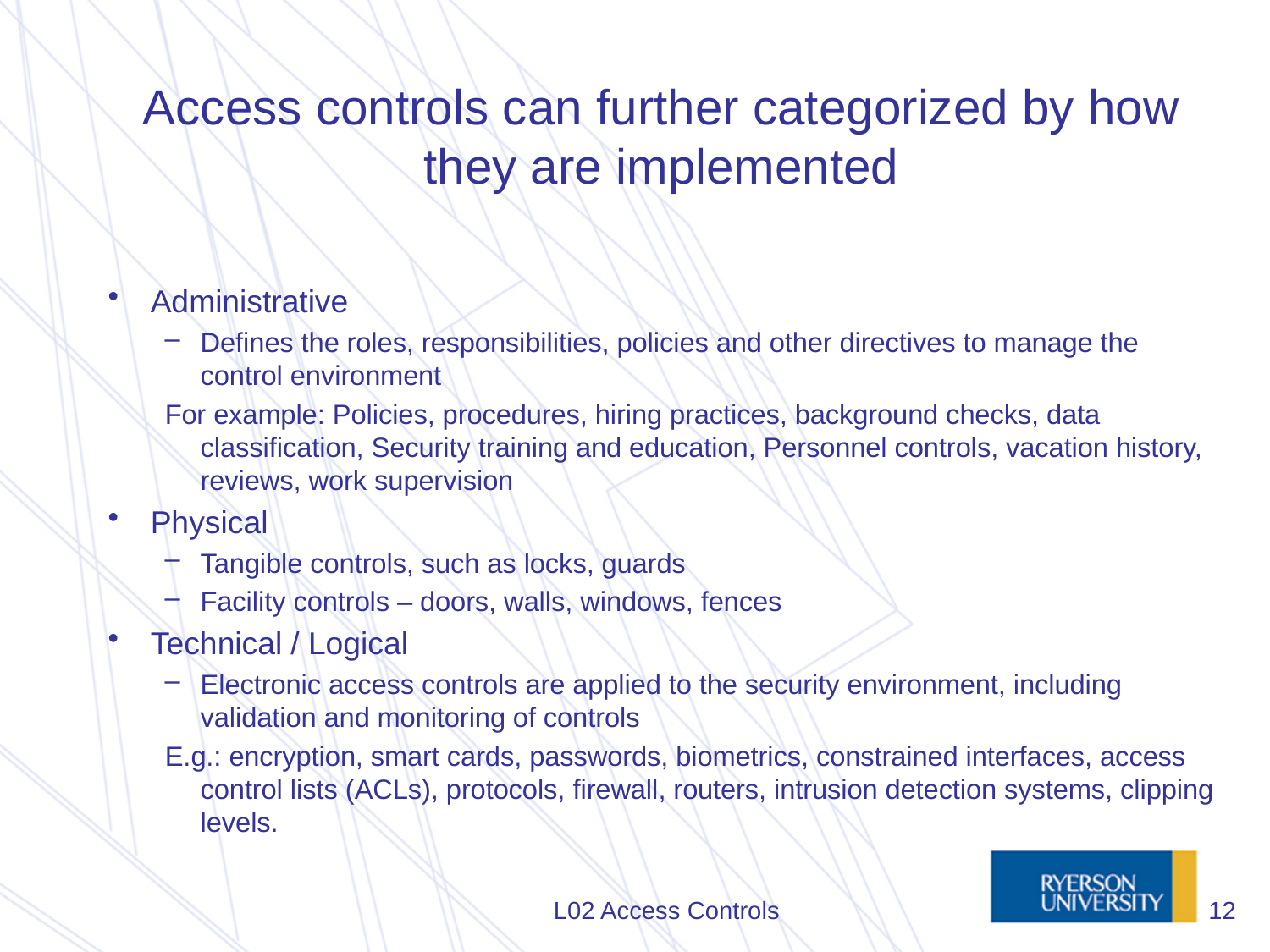

# Access controls can further categorized by how they are implemented
Administrative
Defines the roles, responsibilities, policies and other directives to manage the control environment
For example: Policies, procedures, hiring practices, background checks, data classification, Security training and education, Personnel controls, vacation history, reviews, work supervision
Physical
Tangible controls, such as locks, guards
Facility controls – doors, walls, windows, fences
Technical / Logical
Electronic access controls are applied to the security environment, including validation and monitoring of controls
E.g.: encryption, smart cards, passwords, biometrics, constrained interfaces, access control lists (ACLs), protocols, firewall, routers, intrusion detection systems, clipping levels.
L02 Access Controls
12